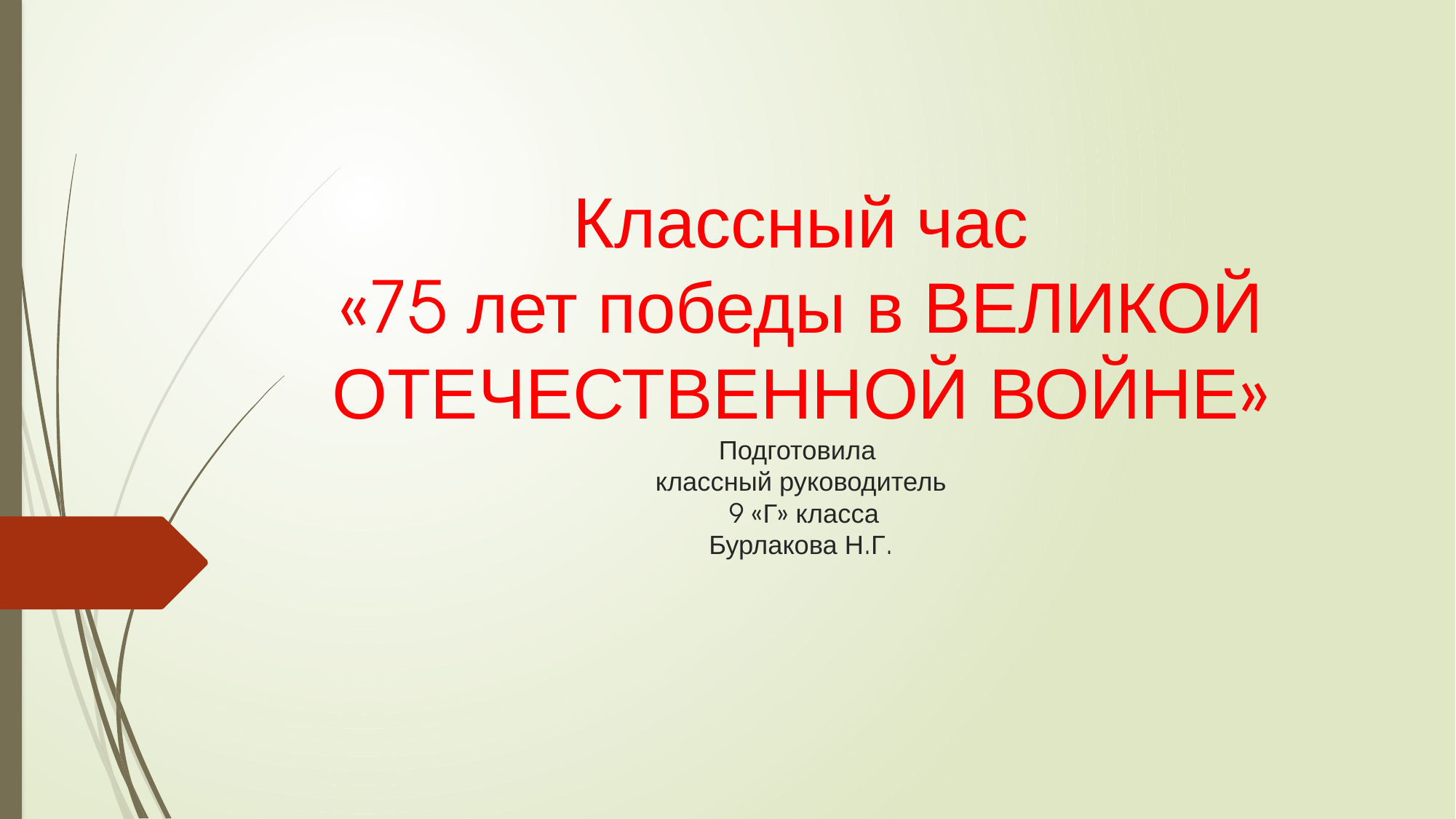

# Классный час «75 лет победы в ВЕЛИКОЙ ОТЕЧЕСТВЕННОЙ ВОЙНЕ» Подготовила классный руководитель 9 «Г» класса Бурлакова Н.Г.